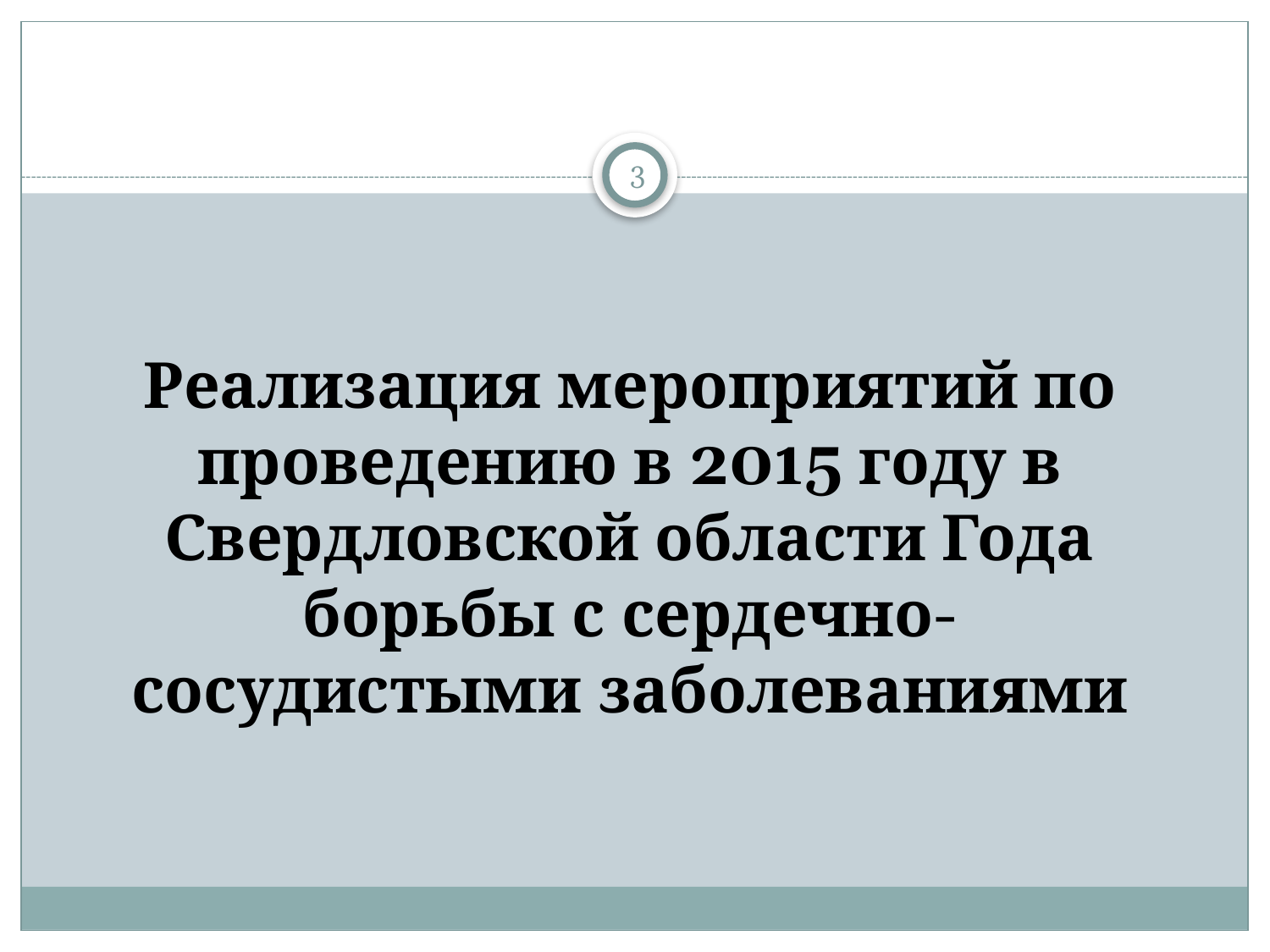

3
Реализация мероприятий по проведению в 2015 году в Свердловской области Года борьбы с сердечно-сосудистыми заболеваниями